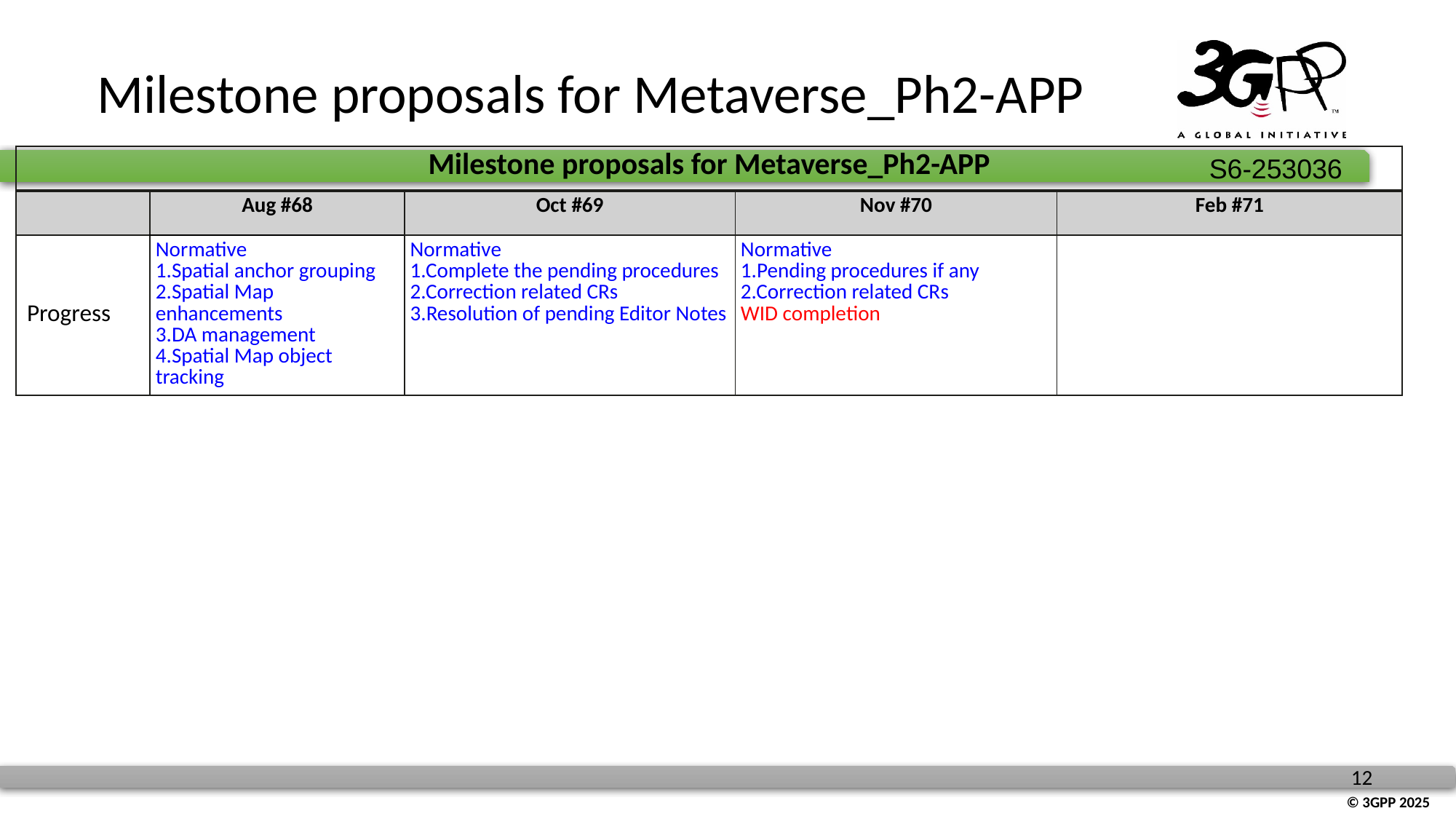

# Milestone proposals for Metaverse_Ph2-APP
| Milestone proposals for Metaverse\_Ph2-APP |  |  |  |  |
| --- | --- | --- | --- | --- |
|  | Aug #68 | Oct #69 | Nov #70 | Feb #71 |
| Progress | Normative 1.Spatial anchor grouping 2.Spatial Map enhancements 3.DA management 4.Spatial Map object tracking | Normative 1.Complete the pending procedures 2.Correction related CRs 3.Resolution of pending Editor Notes | Normative 1.Pending procedures if any 2.Correction related CRs WID completion |  |